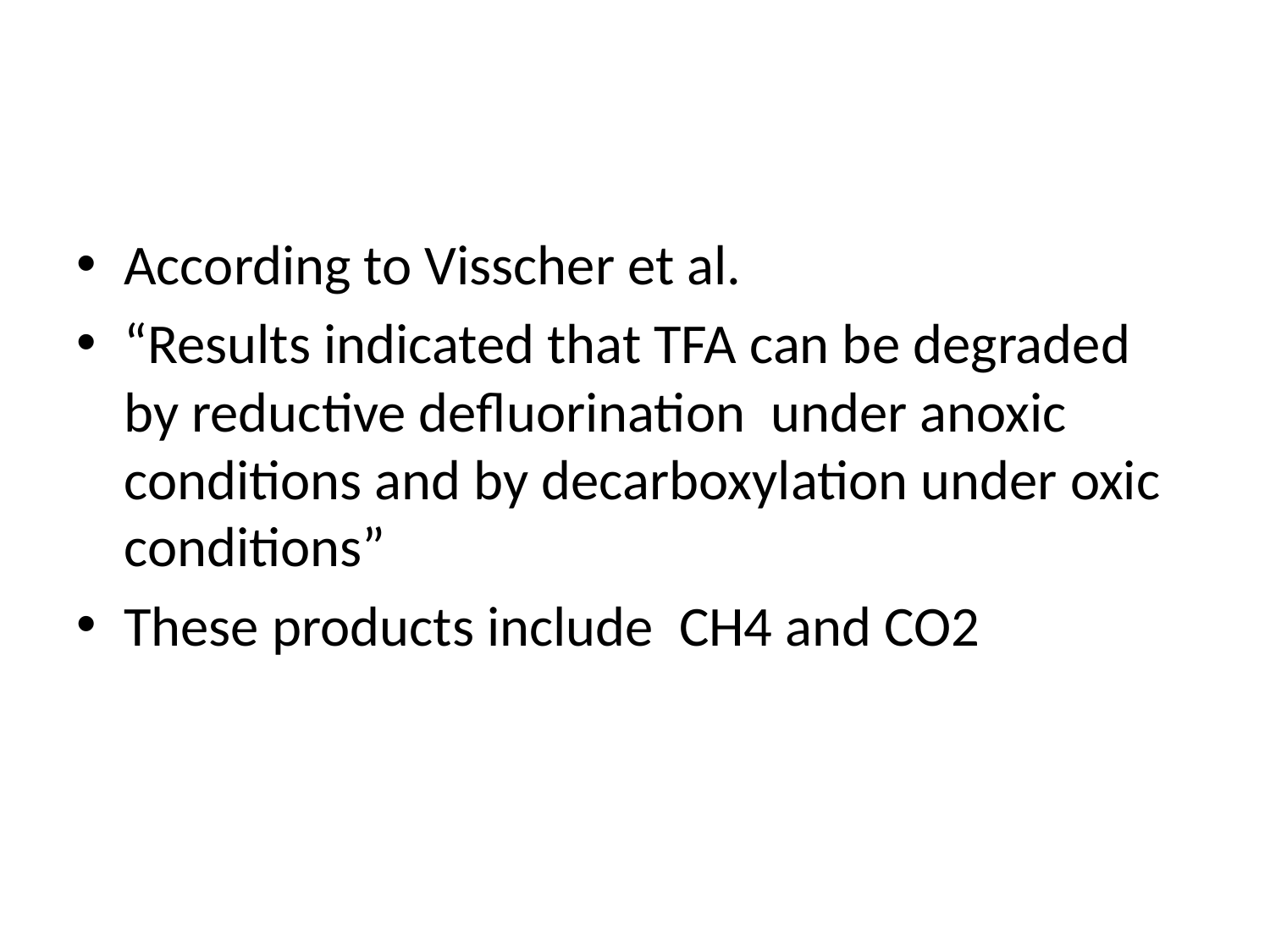

According to Visscher et al.
“Results indicated that TFA can be degraded  by reductive defluorination  under anoxic conditions and by decarboxylation under oxic conditions”
These products include  CH4 and CO2